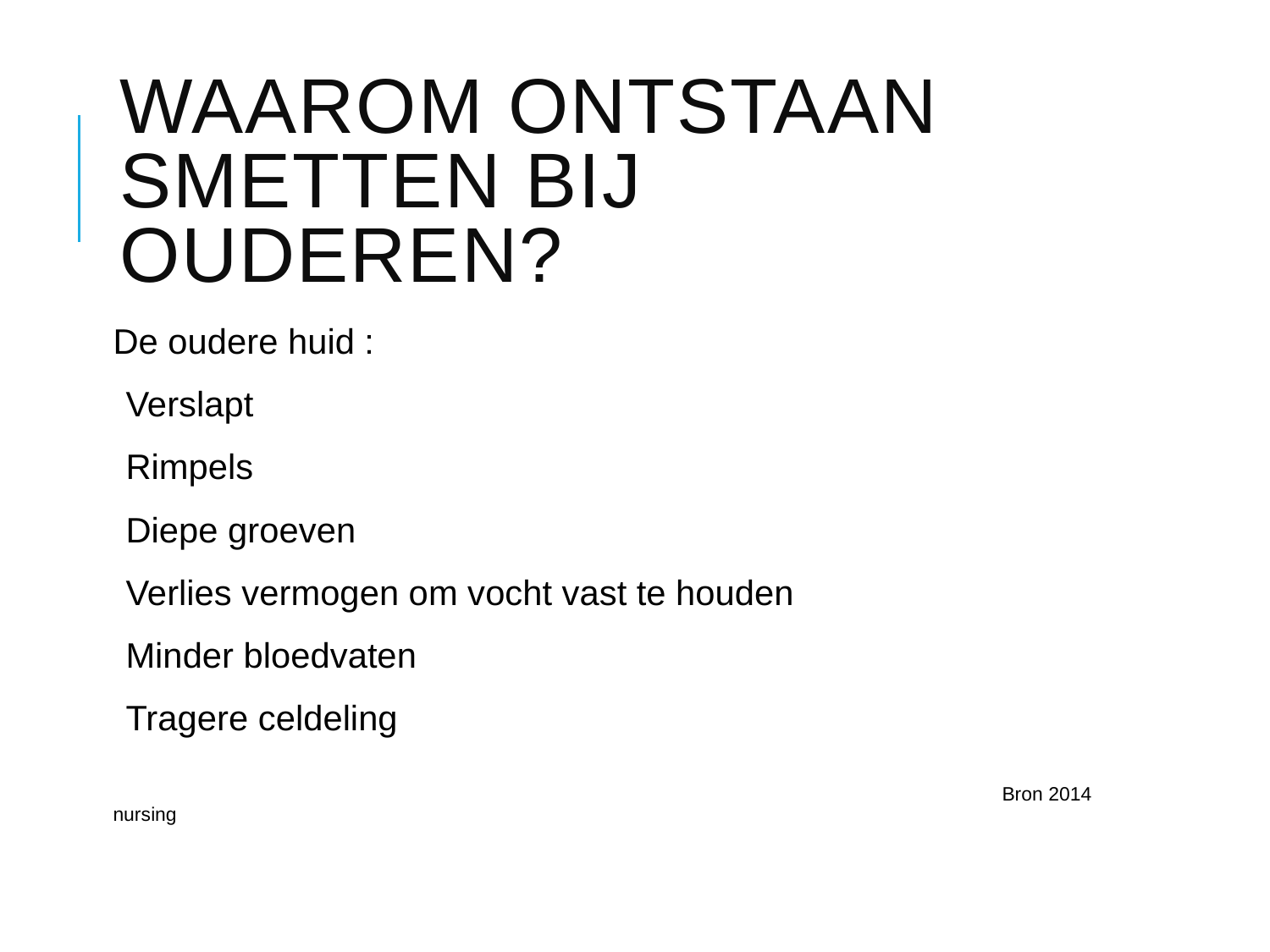

# Waarom ontstaan smetten bij ouderen?
De oudere huid :
Verslapt
Rimpels
Diepe groeven
Verlies vermogen om vocht vast te houden
Minder bloedvaten
Tragere celdeling
														Bron 2014 nursing